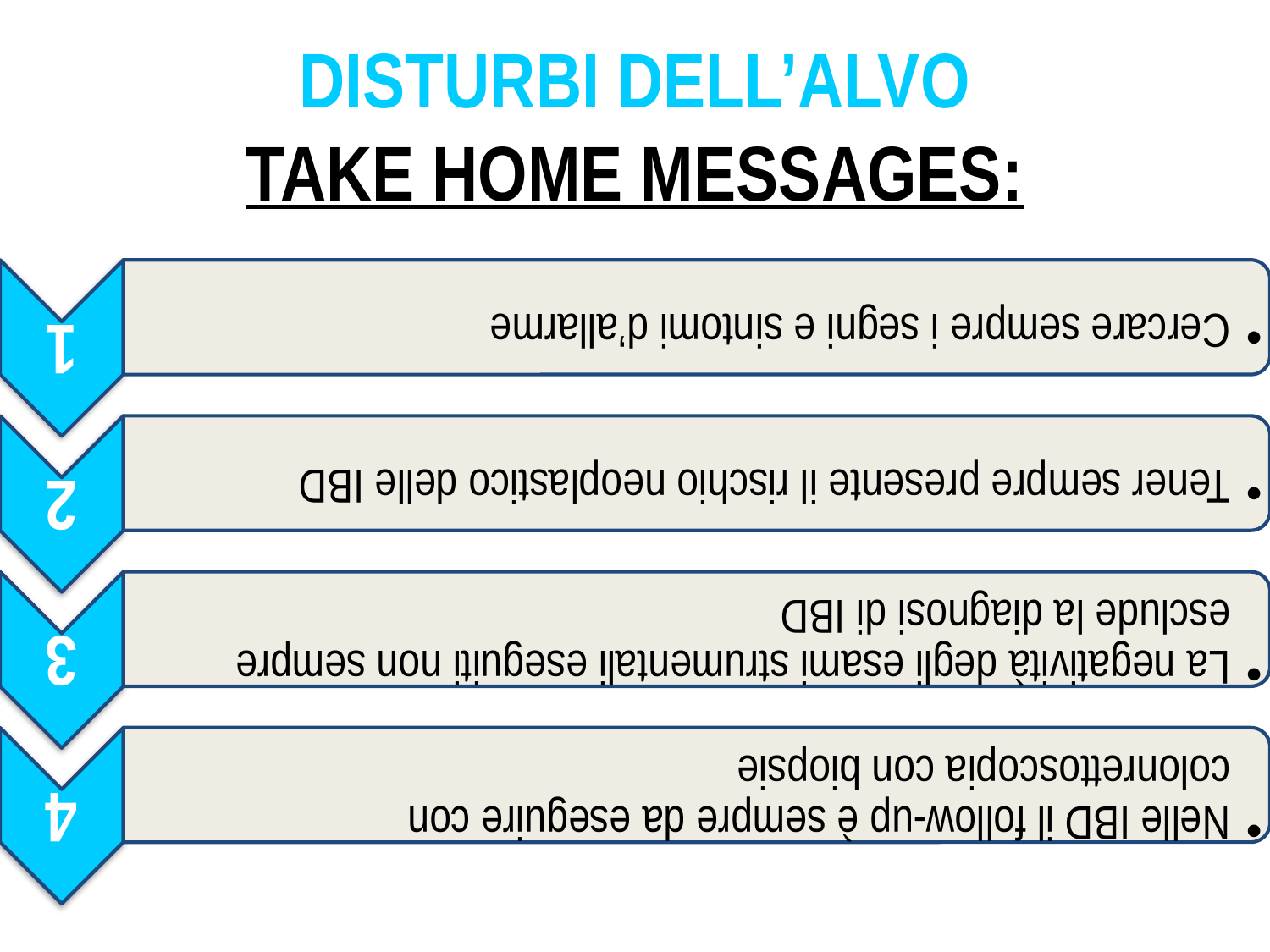

# DISTURBI DELL’ALVO TAKE HOME MESSAGES:
1
Cercare sempre i segni e sintomi d’allarme
2
Tener sempre presente il rischio neoplastico delle IBD
3
La negatività degli esami strumentali eseguiti non sempre esclude la diagnosi di IBD
4
Nelle IBD il follow-up è sempre da eseguire con colonrettoscopia con biopsie